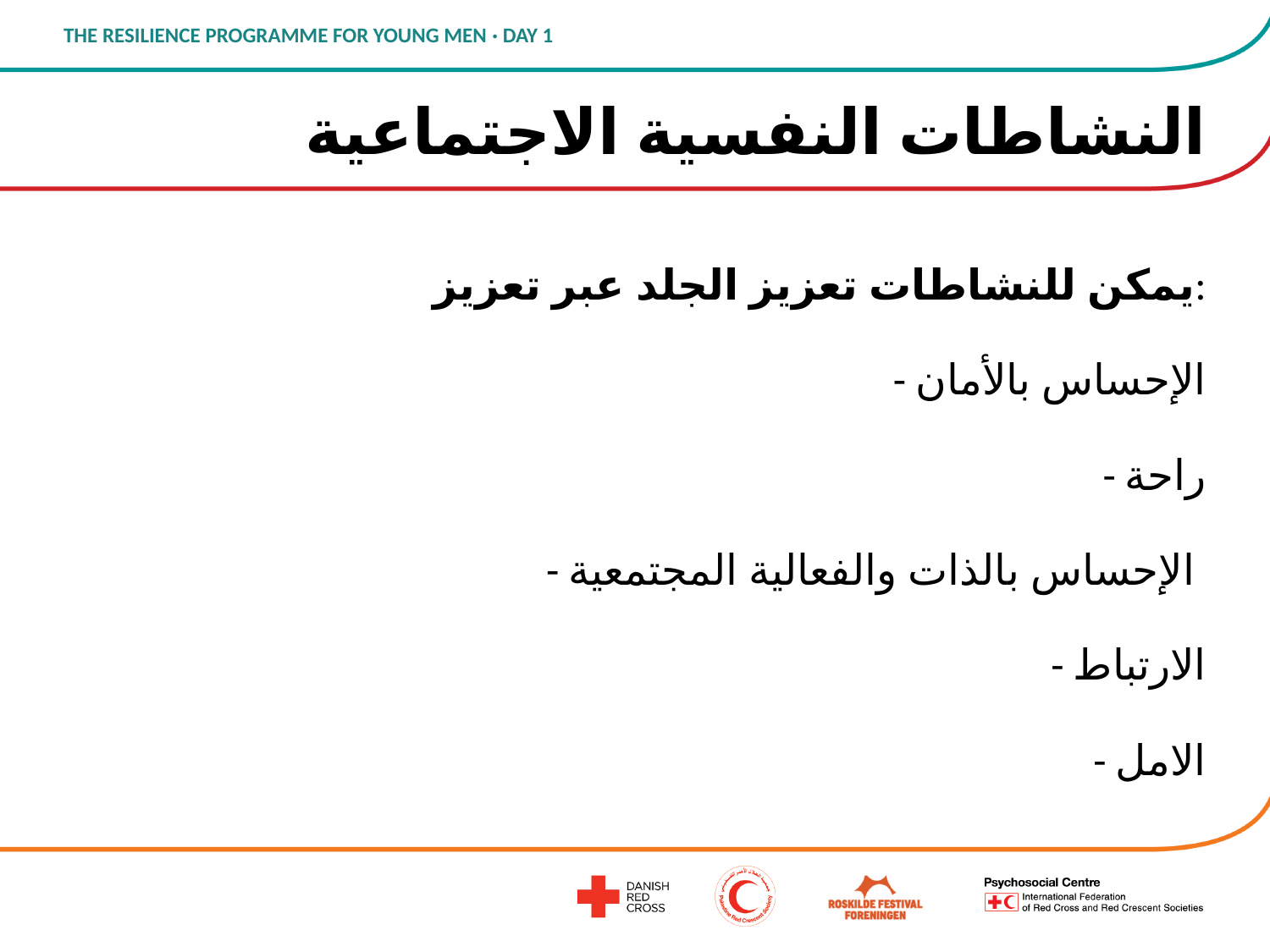

# النشاطات النفسية الاجتماعية
يمكن للنشاطات تعزيز الجلد عبر تعزيز:
- الإحساس بالأمان
- راحة
- الإحساس بالذات والفعالية المجتمعية
- الارتباط
- الامل